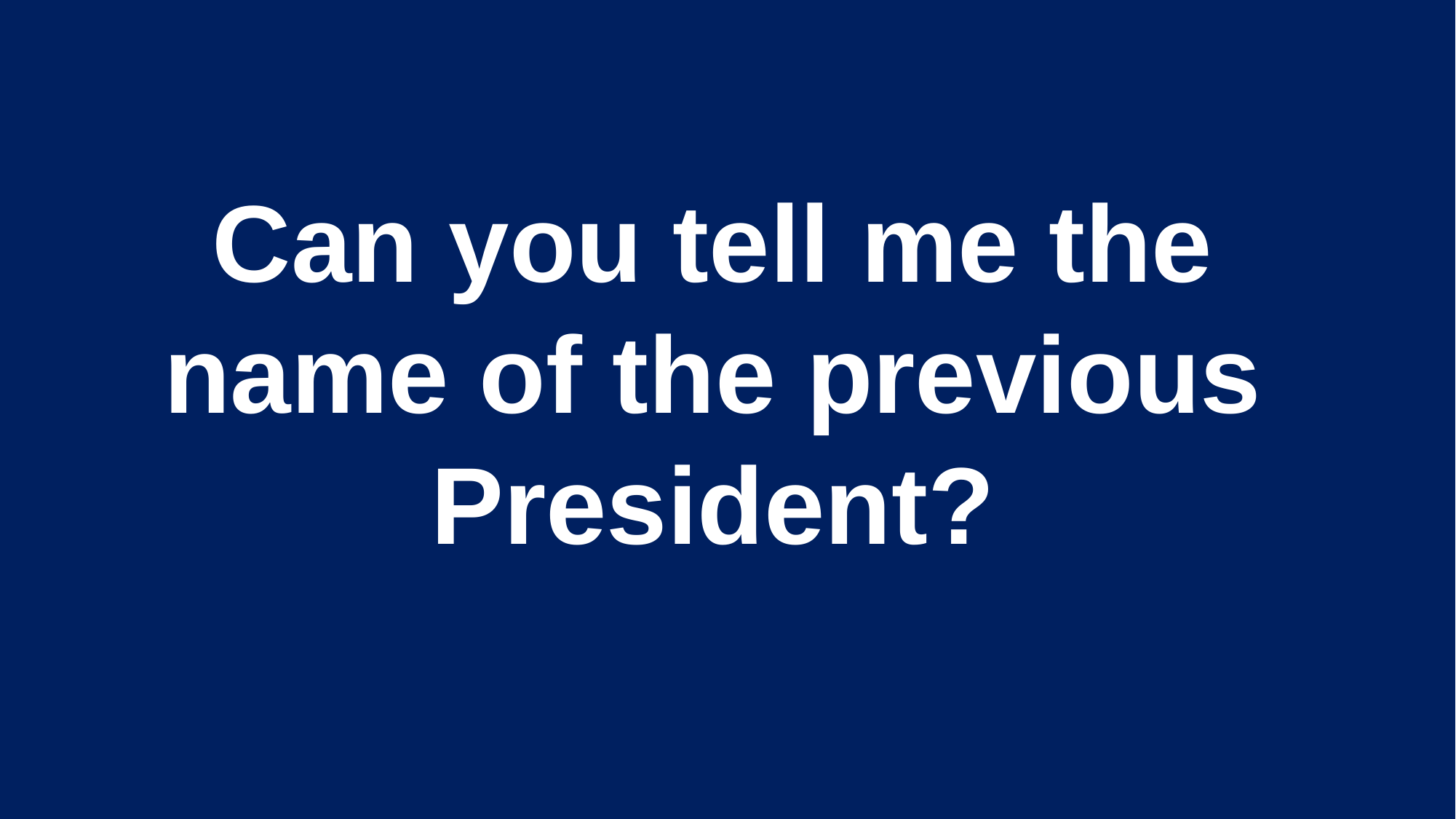

Can you tell me the name of the previous President?